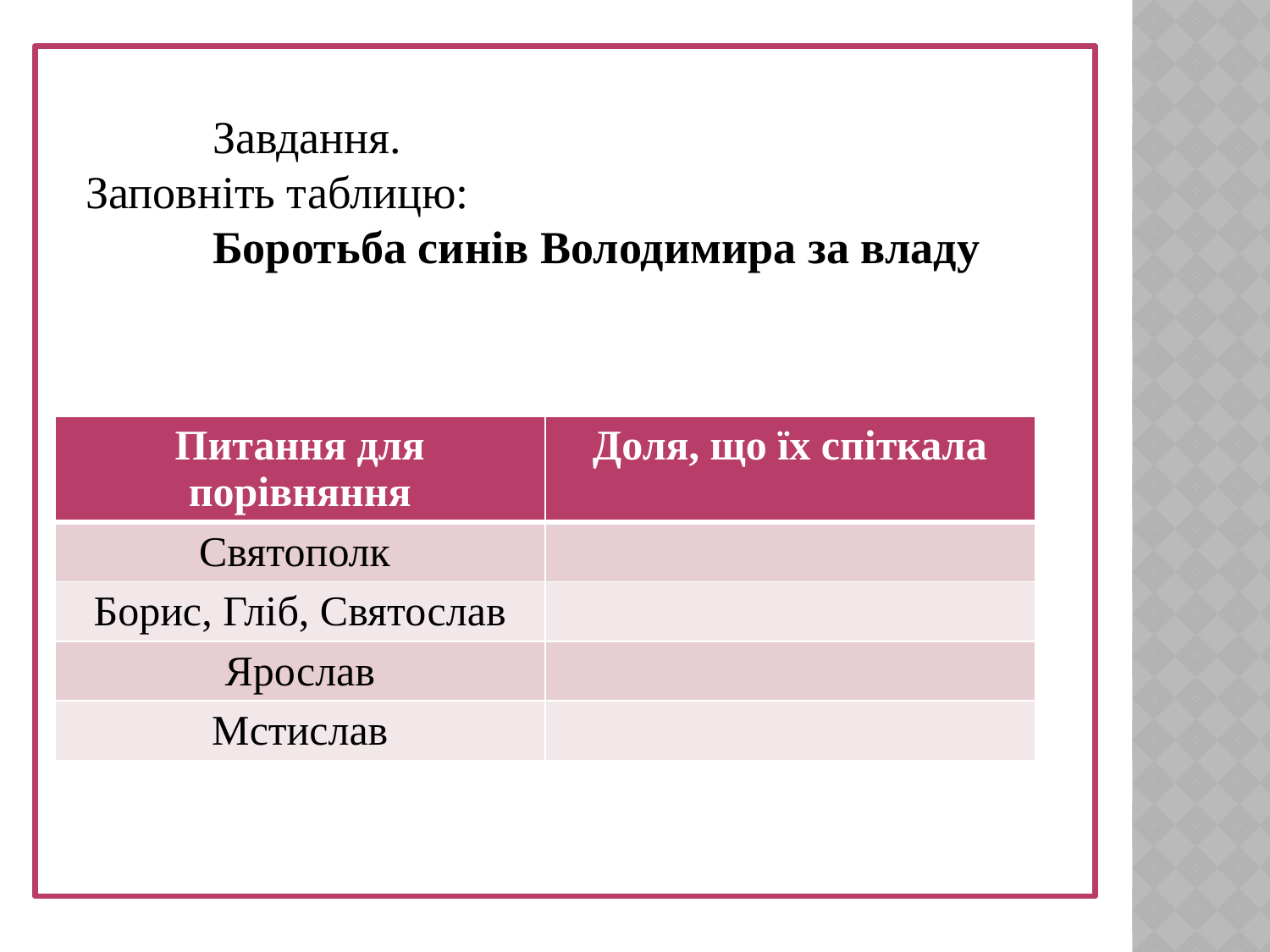

Завдання.
	Заповніть таблицю:
		Боротьба синів Володимира за владу

| Питання для порівняння | Доля, що їх спіткала |
| --- | --- |
| Святополк |  |
| Борис, Гліб, Святослав |  |
| Ярослав |  |
| Мстислав |  |